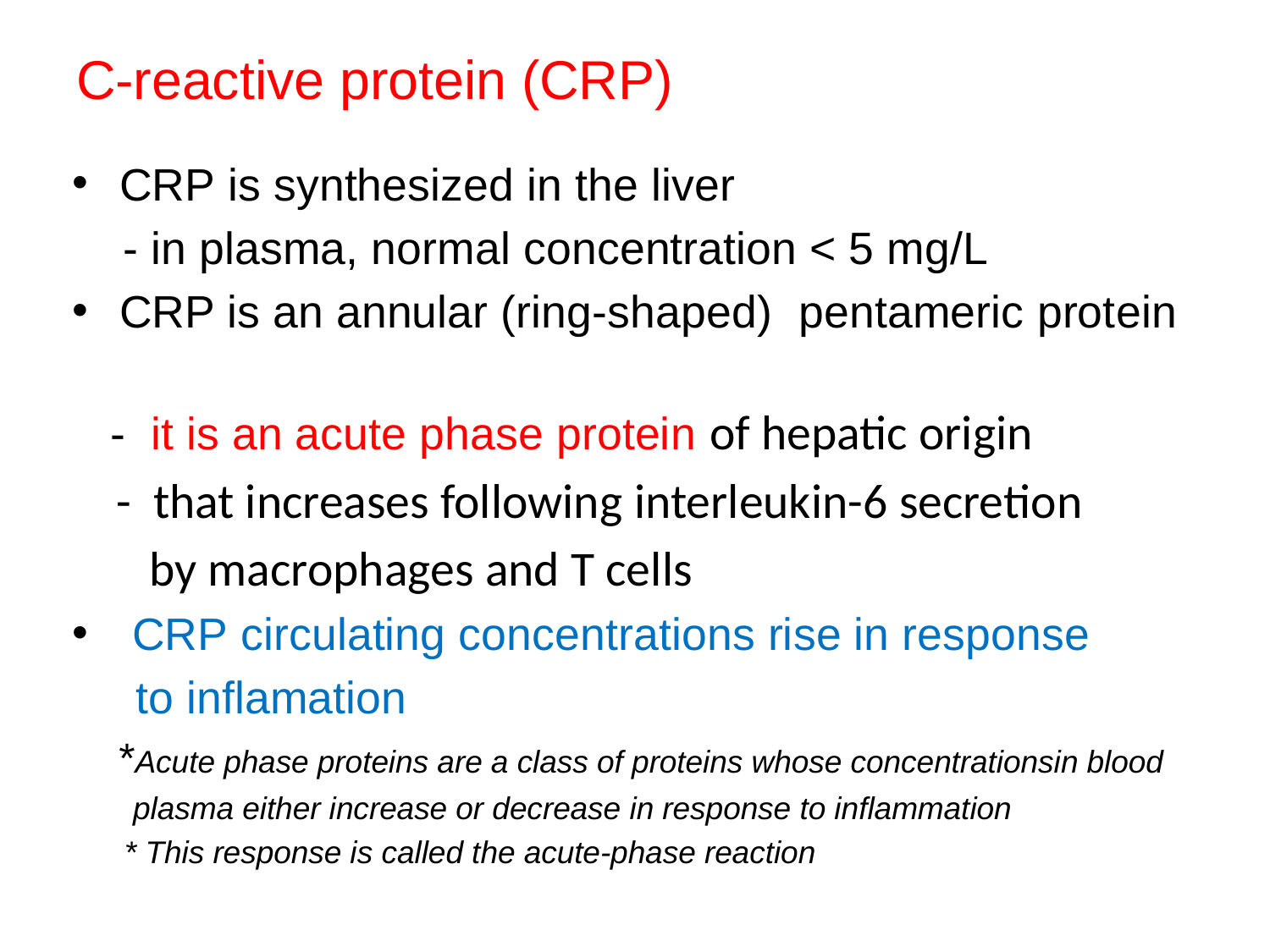

# C-reactive protein (CRP)
CRP is synthesized in the liver
    - in plasma, normal concentration < 5 mg/L
CRP is an annular (ring-shaped)  pentameric protein
   -  it is an acute phase protein of hepatic origin
    -  that increases following interleukin-6 secretion
       by macrophages and T cells
 CRP circulating concentrations rise in response
     to inflamation
    *Acute phase proteins are a class of proteins whose concentrationsin blood
       plasma either increase or decrease in response to inflammation
      * This response is called the acute-phase reaction